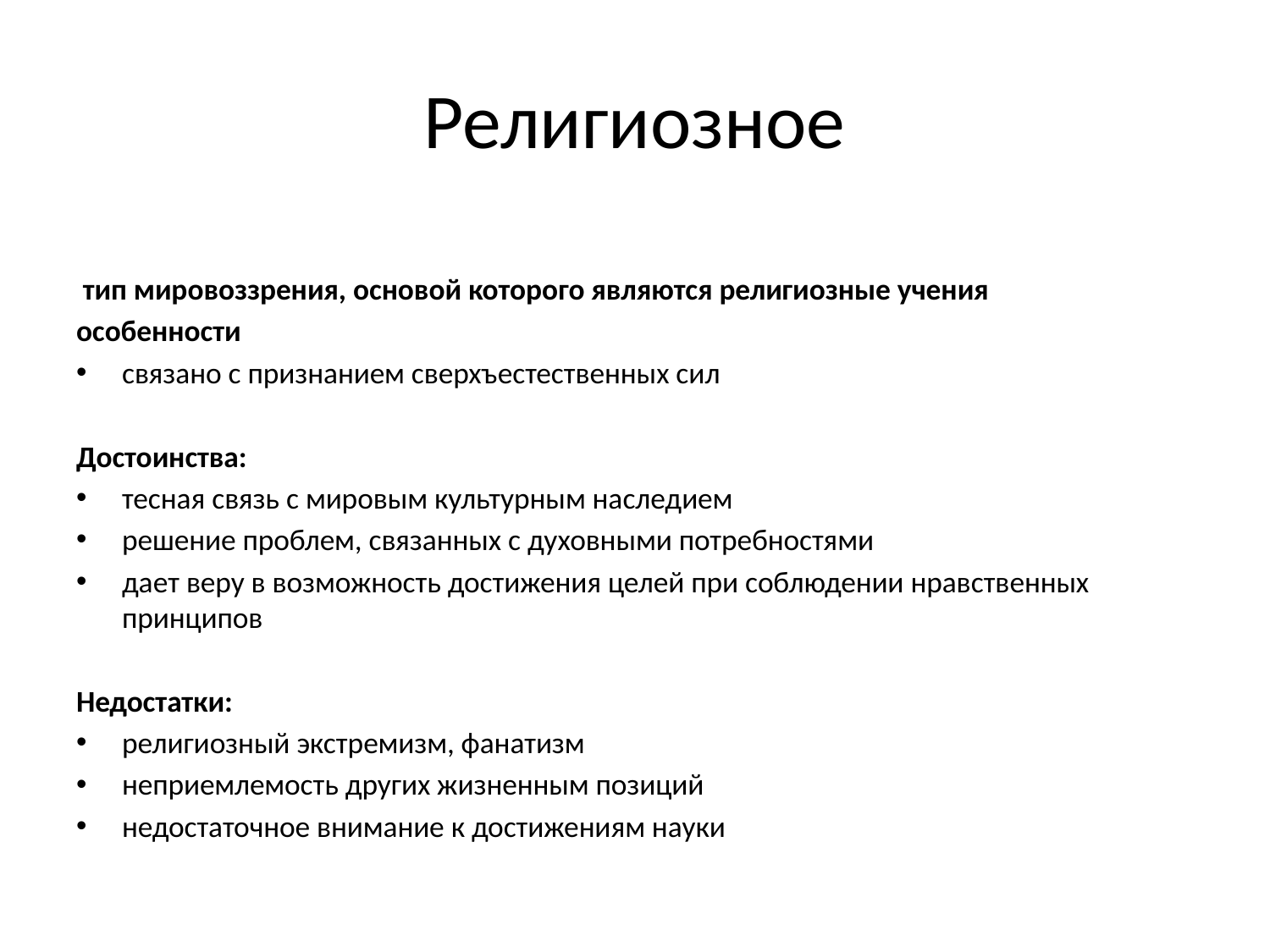

# Религиозное

 тип мировоззрения, основой которого являются религиозные учения
особенности
связано с признанием сверхъестественных сил

Достоинства:
тесная связь с мировым культурным наследием
решение проблем, связанных с духовными потребностями
дает веру в возможность достижения целей при соблюдении нравственных принципов

Недостатки:
религиозный экстремизм, фанатизм
неприемлемость других жизненным позиций
недостаточное внимание к достижениям науки